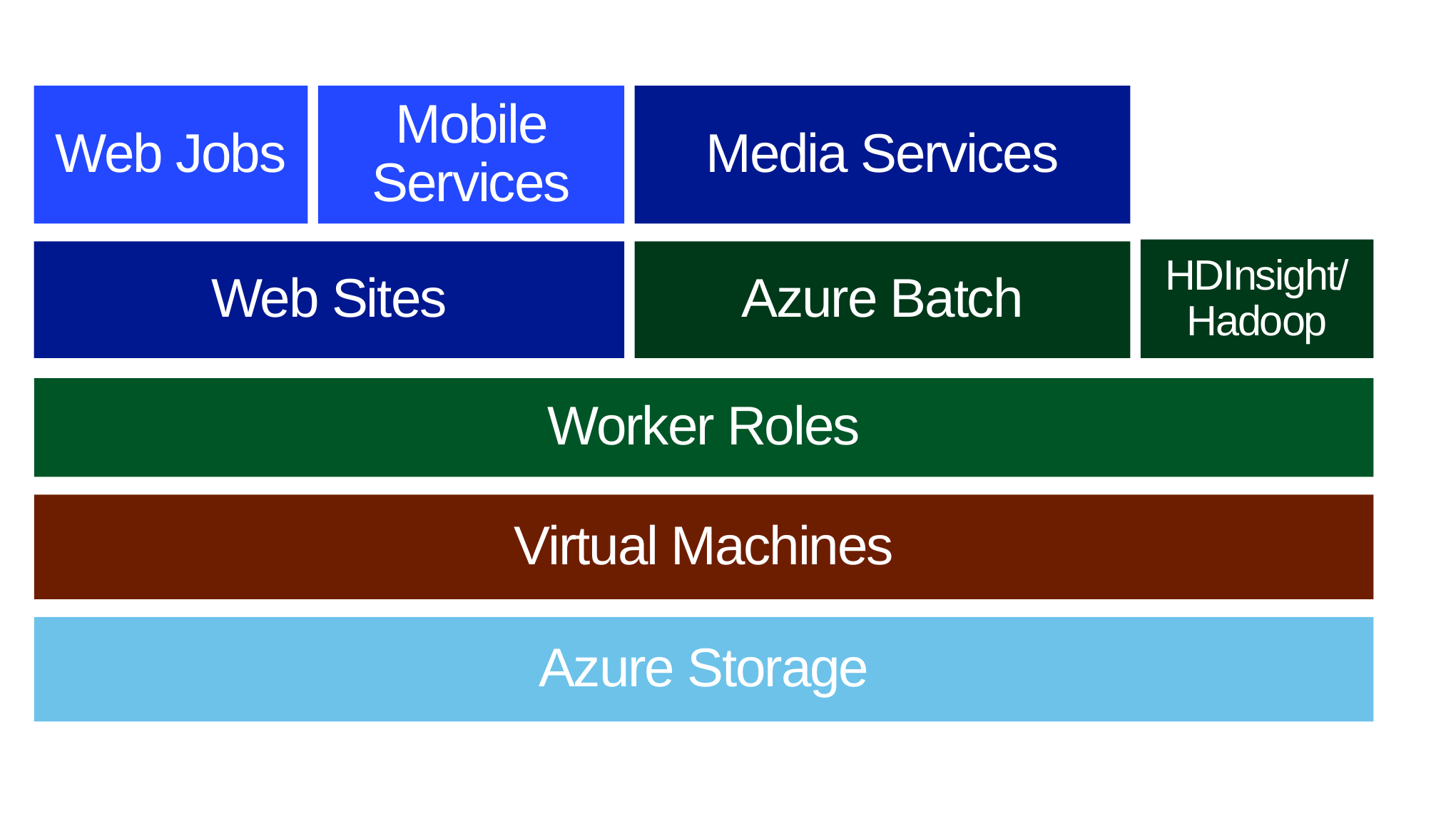

Scheduler
Web Jobs
Mobile Services
Media Services
HDInsight/
Hadoop
Web Sites
Azure Batch
Worker Roles
Virtual Machines
Azure Storage